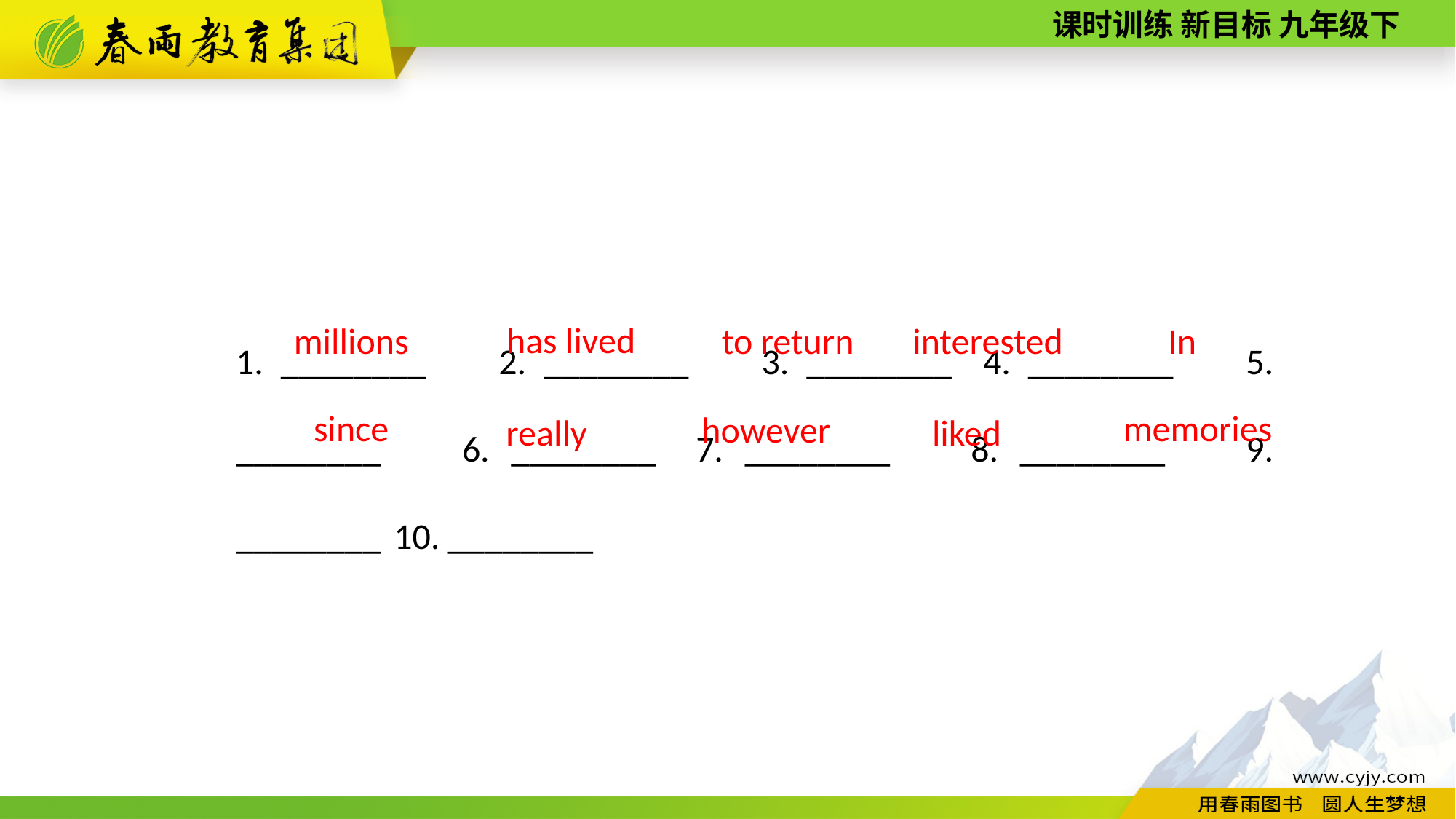

1. ________　2. ________　3. ________  4. ________　5. ________　6. ________  7. ________　8. ________　9. ________  10. ________
has lived
millions
to return
interested
 In
since
memories
however
 liked
really